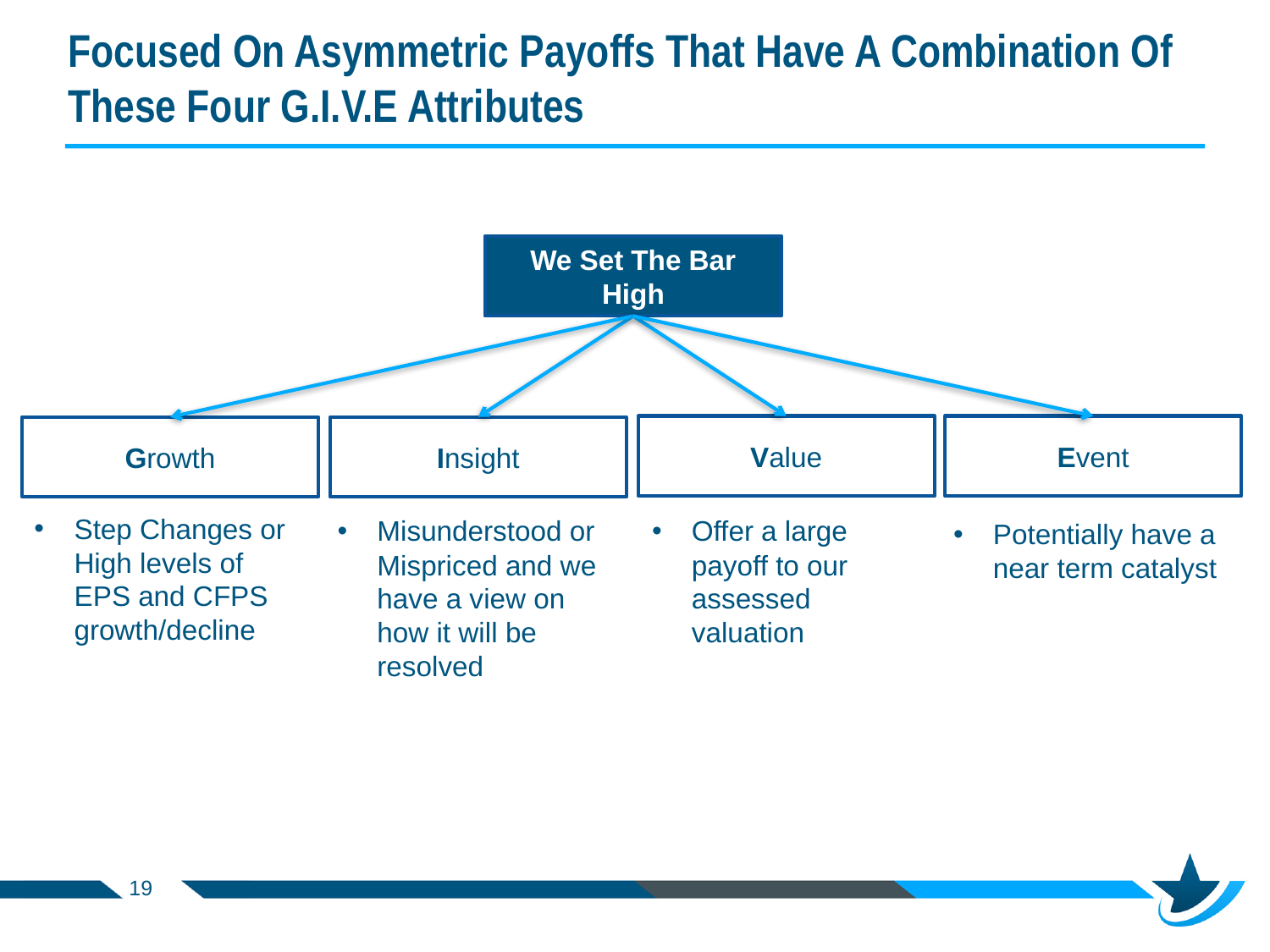

# Focused On Asymmetric Payoffs That Have A Combination Of These Four G.I.V.E Attributes
We Set The Bar High
Value
Event
Growth
Insight
Step Changes or High levels of EPS and CFPS growth/decline
Misunderstood or Mispriced and we have a view on how it will be  resolved
Offer a large payoff to our assessed valuation
Potentially have a near term catalyst
19